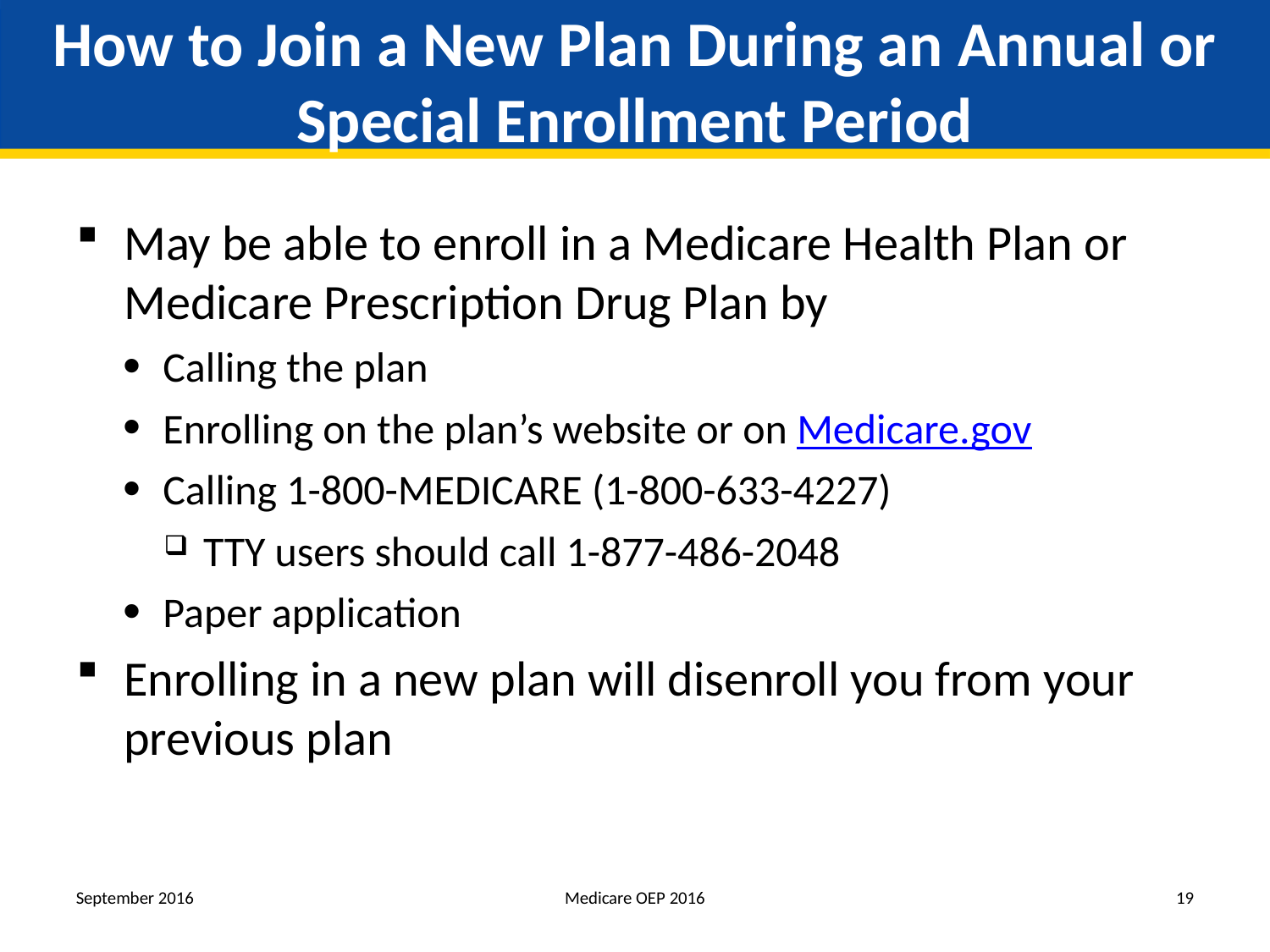

# How to Join a New Plan During an Annual or Special Enrollment Period
May be able to enroll in a Medicare Health Plan or Medicare Prescription Drug Plan by
Calling the plan
Enrolling on the plan’s website or on Medicare.gov
Calling 1-800-MEDICARE (1-800-633-4227)
TTY users should call 1-877-486-2048
Paper application
Enrolling in a new plan will disenroll you from your previous plan
September 2016
Medicare OEP 2016
19